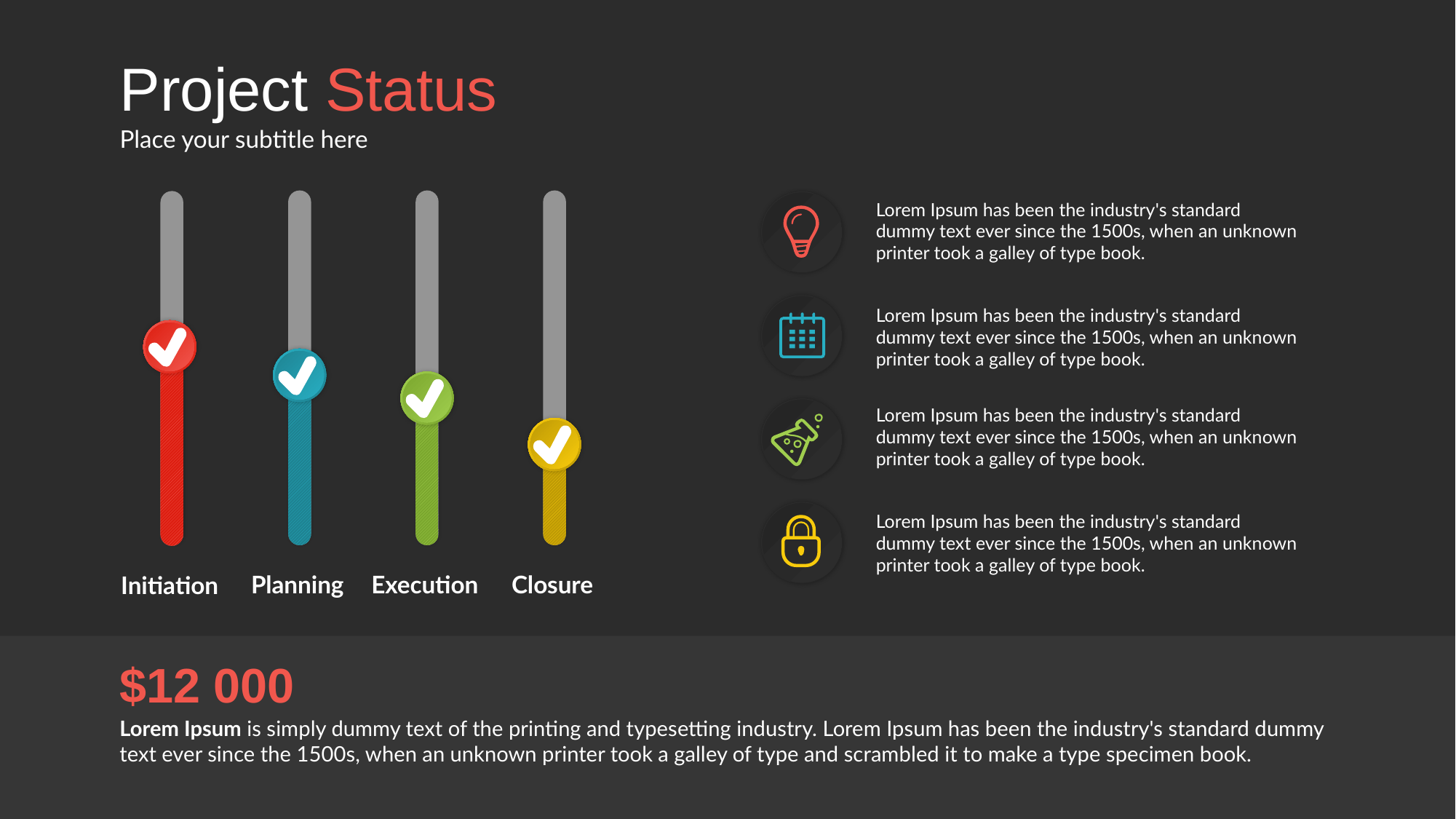

# Project Status
Place your subtitle here

Lorem Ipsum has been the industry's standard dummy text ever since the 1500s, when an unknown printer took a galley of type book.

Lorem Ipsum has been the industry's standard dummy text ever since the 1500s, when an unknown printer took a galley of type book.

Lorem Ipsum has been the industry's standard dummy text ever since the 1500s, when an unknown printer took a galley of type book.

Lorem Ipsum has been the industry's standard dummy text ever since the 1500s, when an unknown printer took a galley of type book.

Planning
Execution
Closure
Initiation

$12 000
Lorem Ipsum is simply dummy text of the printing and typesetting industry. Lorem Ipsum has been the industry's standard dummy text ever since the 1500s, when an unknown printer took a galley of type and scrambled it to make a type specimen book.